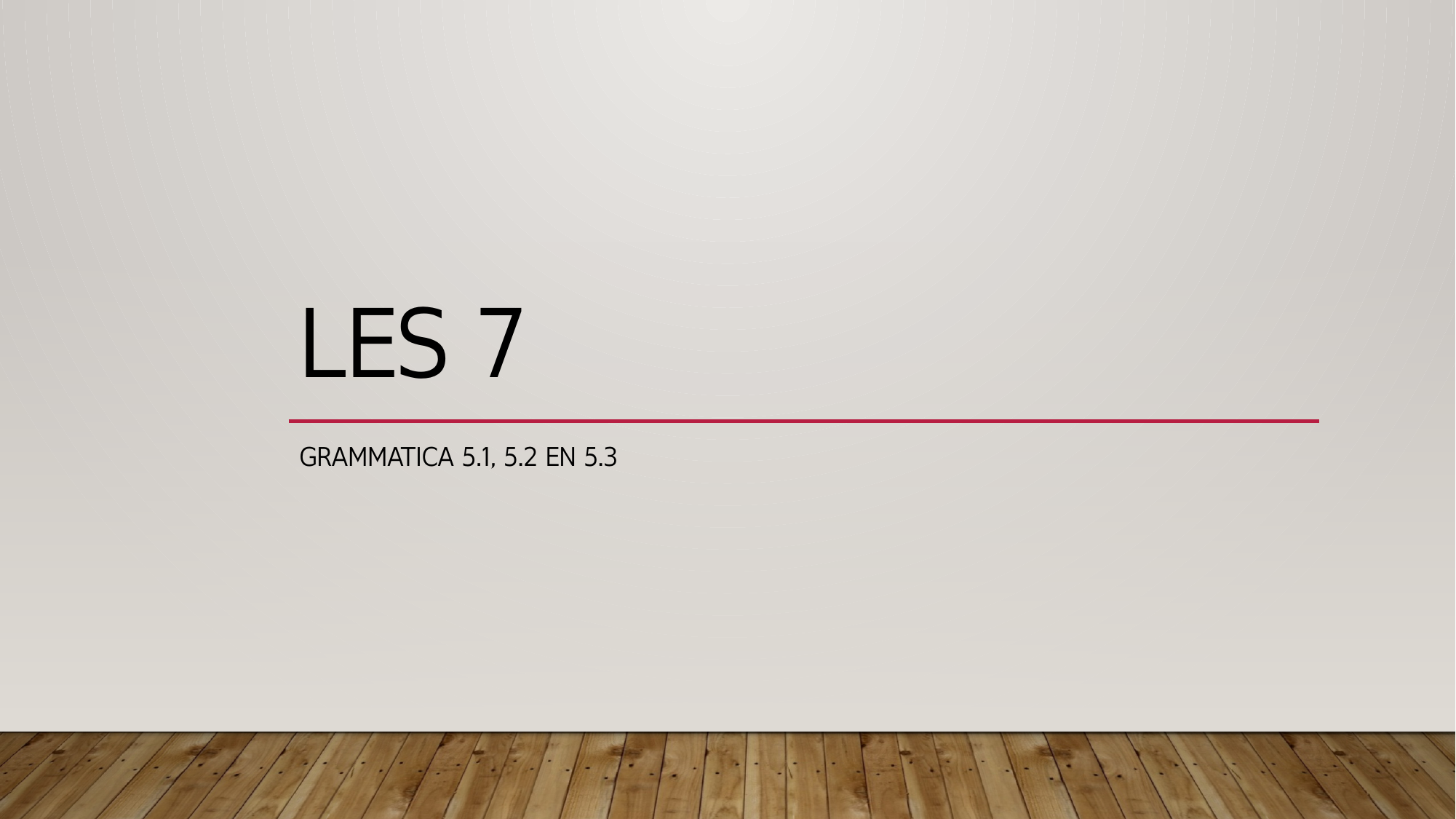

# Les 7
Grammatica 5.1, 5.2 en 5.3